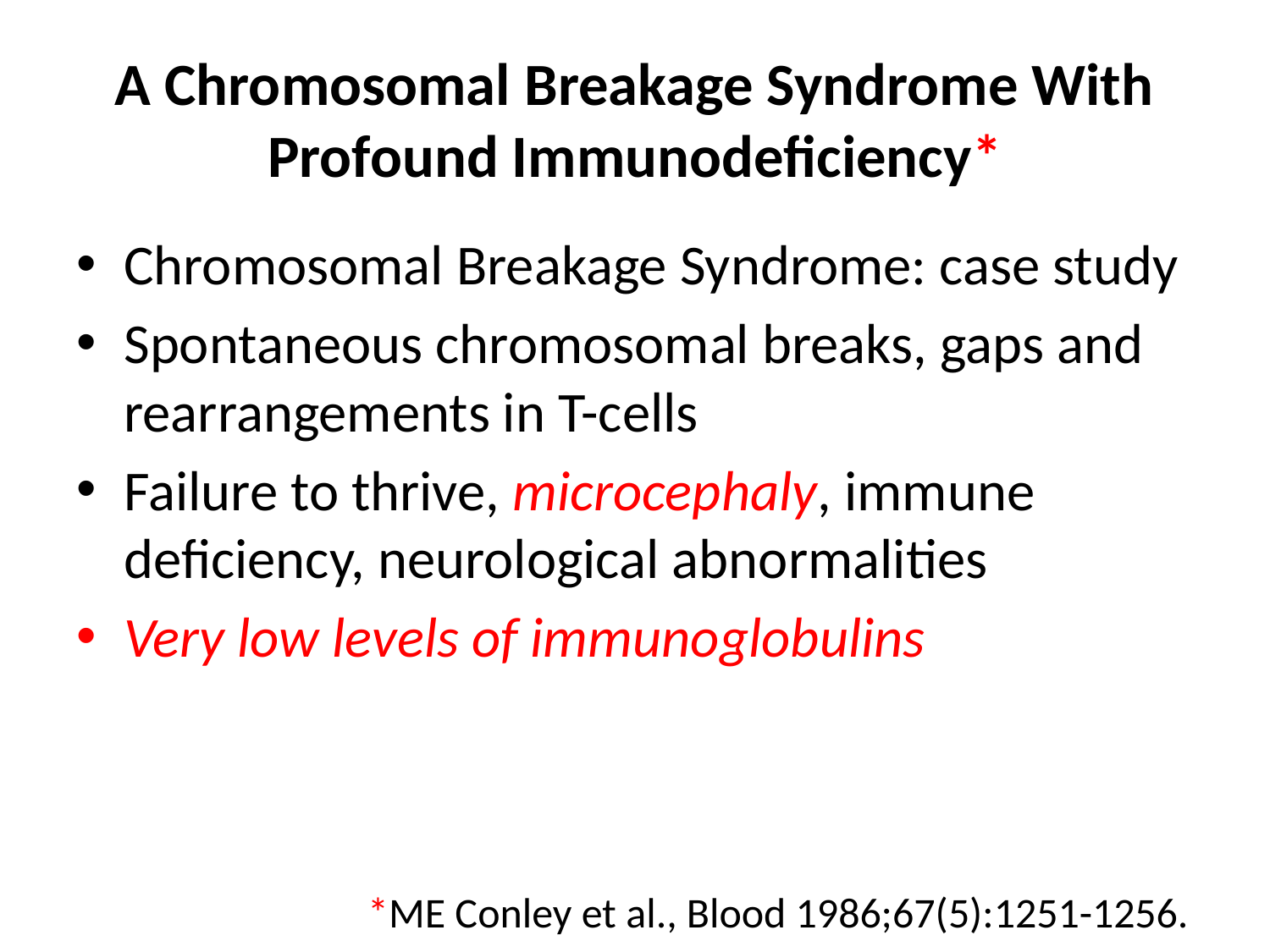

# A Chromosomal Breakage Syndrome With Profound Immunodeficiency*
Chromosomal Breakage Syndrome: case study
Spontaneous chromosomal breaks, gaps and rearrangements in T-cells
Failure to thrive, microcephaly, immune deficiency, neurological abnormalities
Very low levels of immunoglobulins
*ME Conley et al., Blood 1986;67(5):1251-1256.